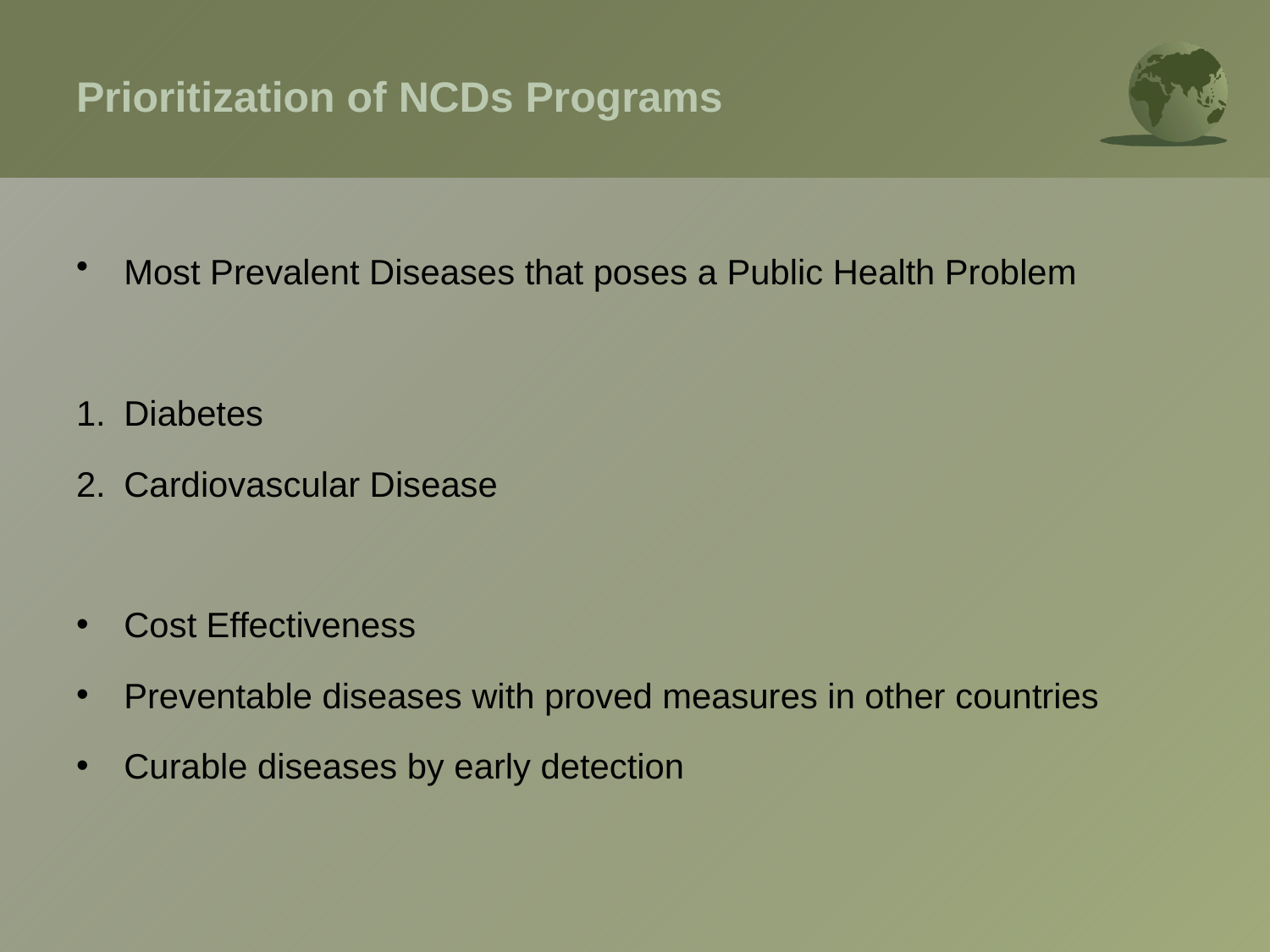

# Prioritization of NCDs Programs
Most Prevalent Diseases that poses a Public Health Problem

Diabetes
Cardiovascular Disease

Cost Effectiveness
Preventable diseases with proved measures in other countries
Curable diseases by early detection